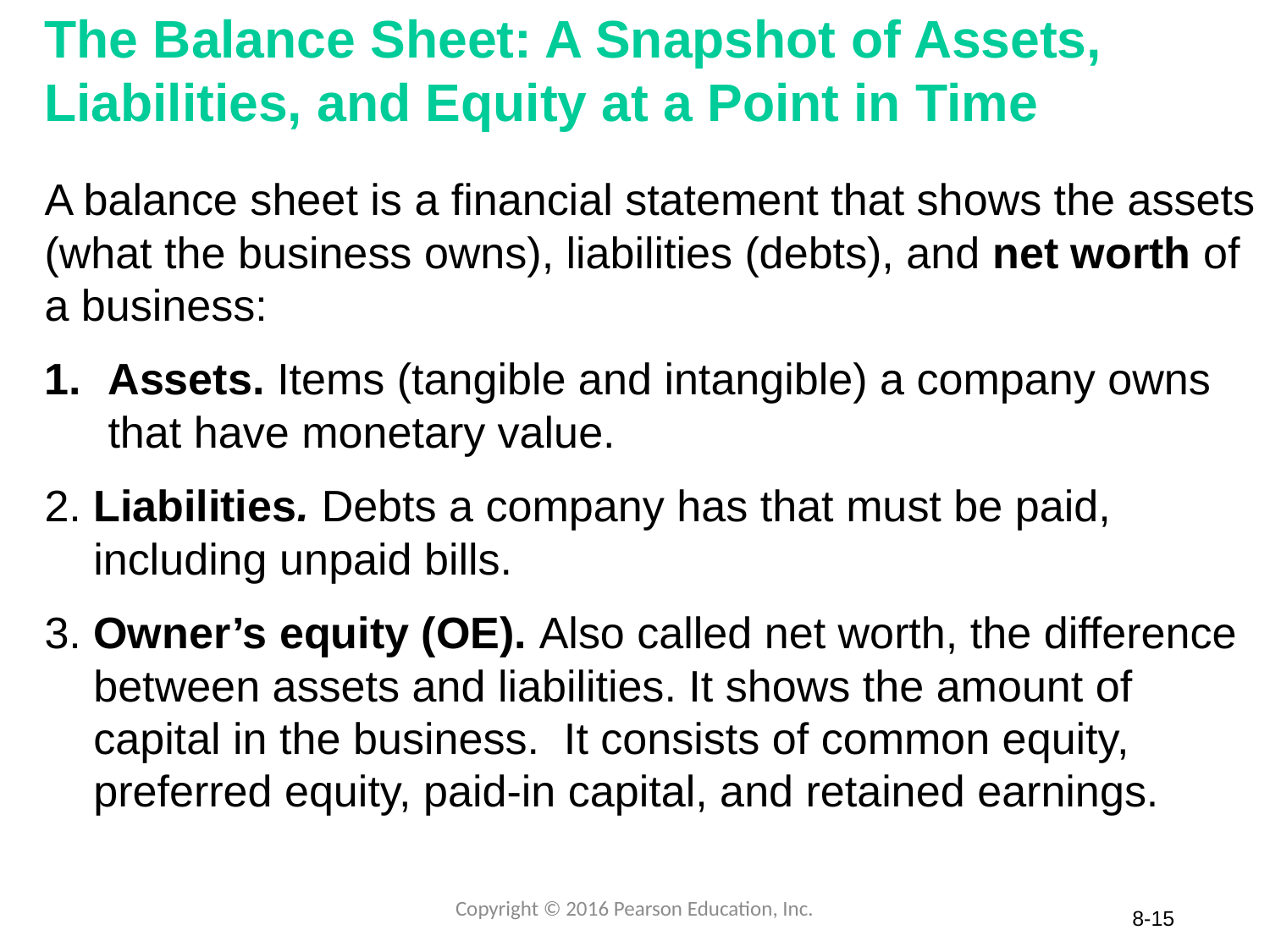

# The Balance Sheet: A Snapshot of Assets, Liabilities, and Equity at a Point in Time
A balance sheet is a financial statement that shows the assets (what the business owns), liabilities (debts), and net worth of a business:

Assets. Items (tangible and intangible) a company owns that have monetary value.

2. Liabilities. Debts a company has that must be paid,
    including unpaid bills.

3. Owner’s equity (OE). Also called net worth, the difference
    between assets and liabilities. It shows the amount of
    capital in the business.  It consists of common equity,
    preferred equity, paid-in capital, and retained earnings.

Copyright © 2016 Pearson Education, Inc.